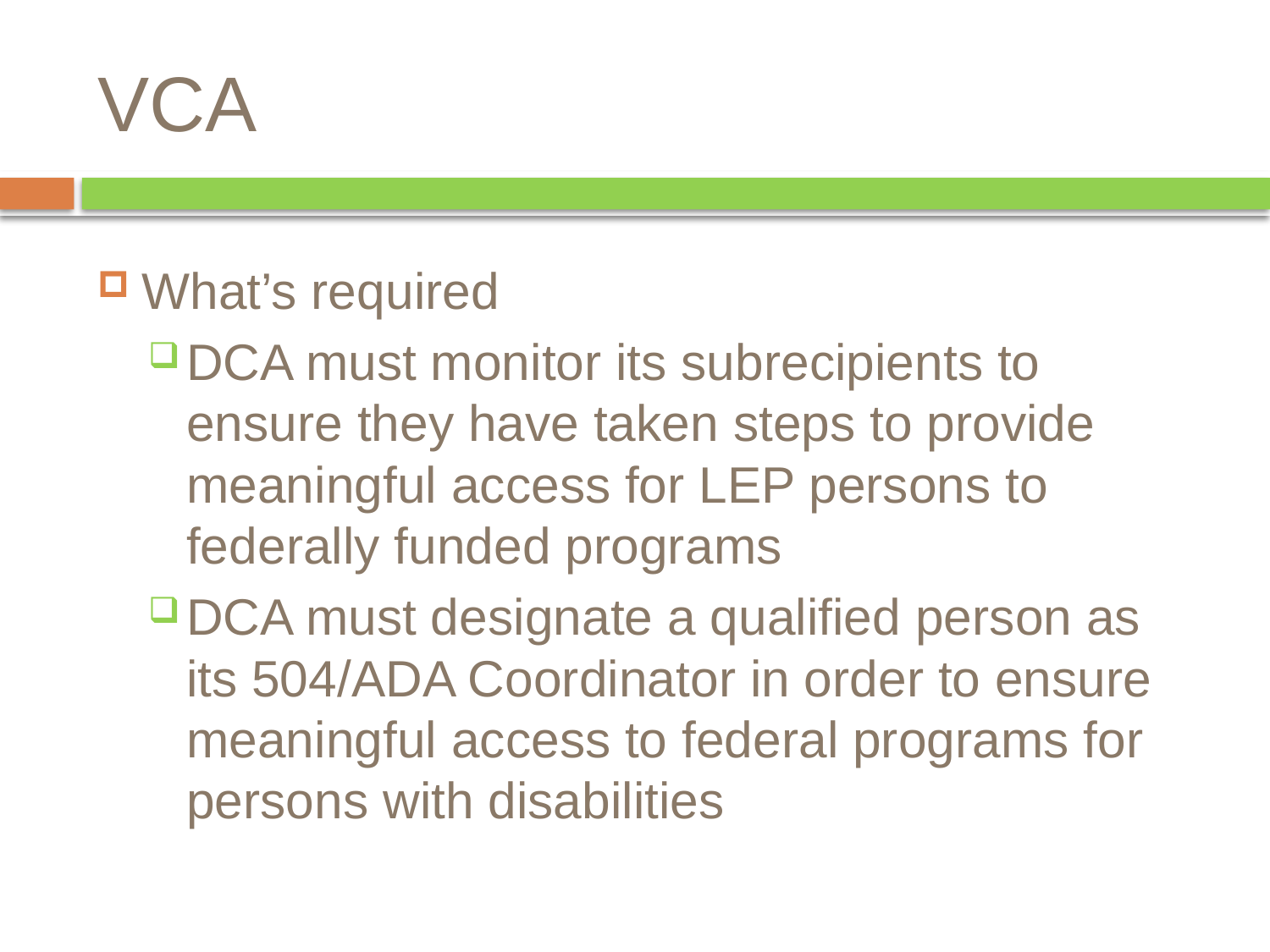

# VCA
What’s required
DCA must monitor its subrecipients to ensure they have taken steps to provide meaningful access for LEP persons to federally funded programs
DCA must designate a qualified person as its 504/ADA Coordinator in order to ensure meaningful access to federal programs for persons with disabilities